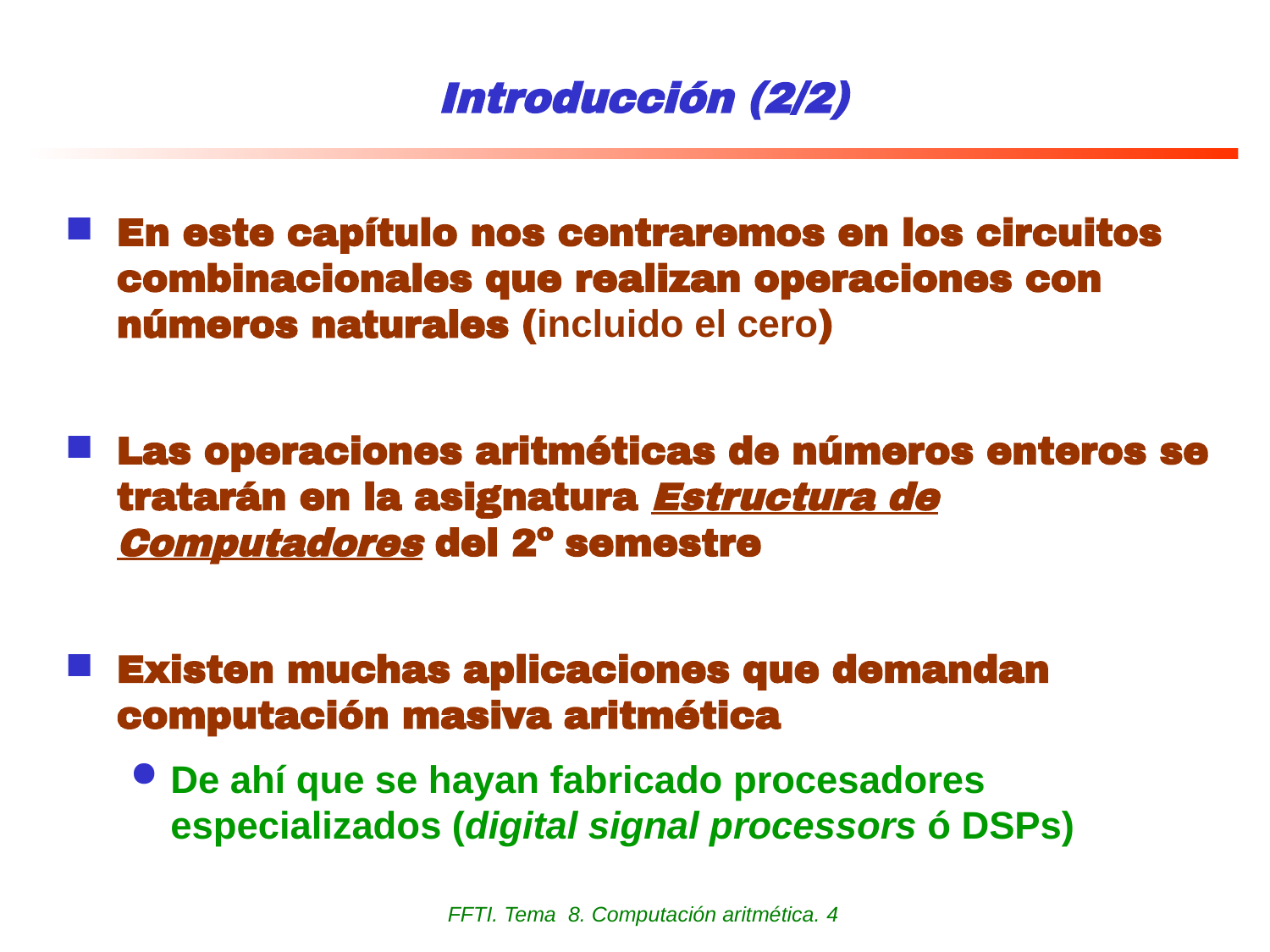

# Introducción (2/2)
En este capítulo nos centraremos en los circuitos combinacionales que realizan operaciones con números naturales (incluido el cero)

Las operaciones aritméticas de números enteros se tratarán en la asignatura Estructura de Computadores del 2º semestre

Existen muchas aplicaciones que demandan computación masiva aritmética
De ahí que se hayan fabricado procesadores especializados (digital signal processors ó DSPs)

FFTI. Tema  8. Computación aritmética. 4